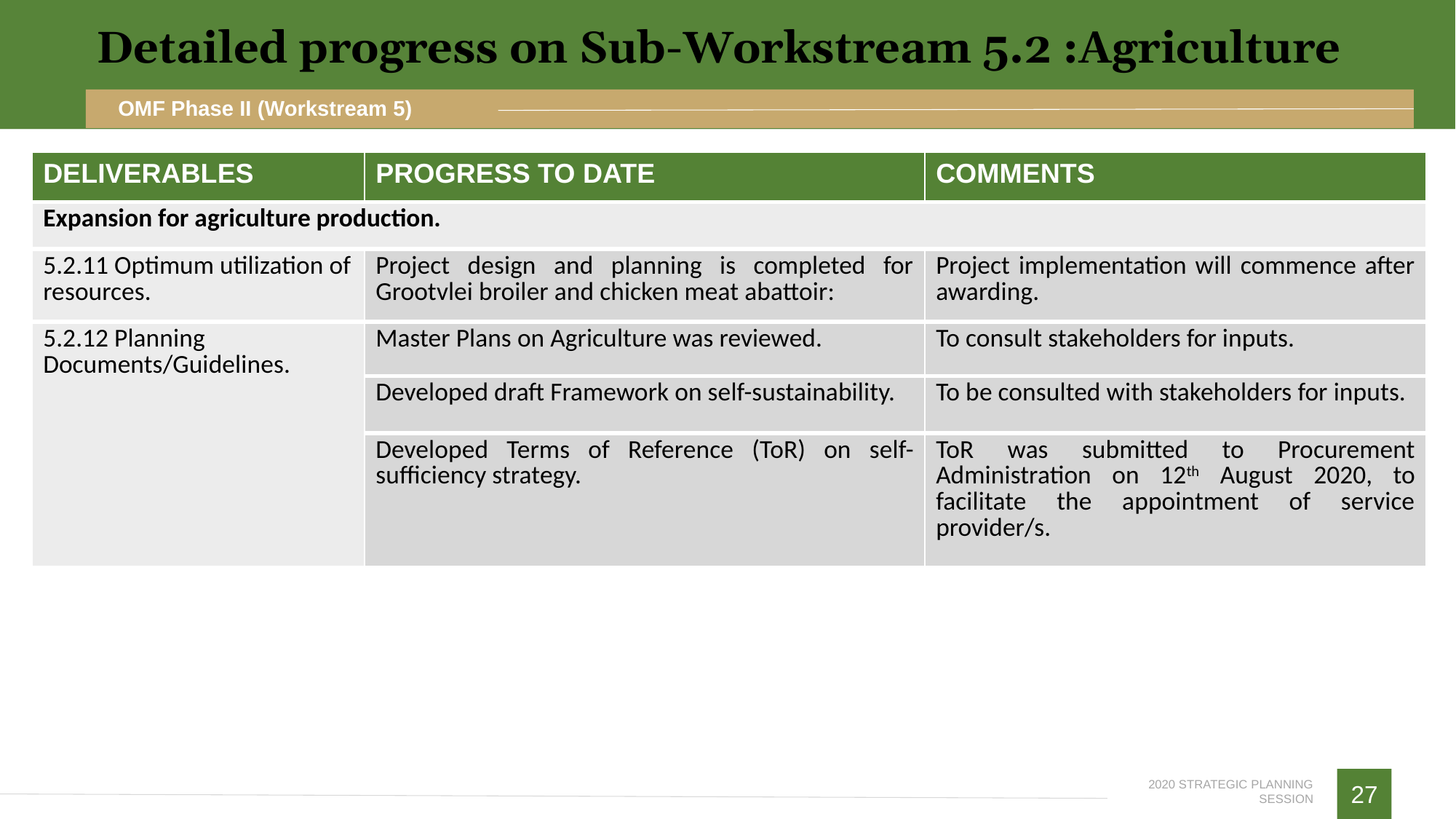

Detailed progress on Sub-Workstream 5.2 :Agriculture

OMF Phase II (Workstream 5)
| DELIVERABLES | PROGRESS TO DATE | COMMENTS |
| --- | --- | --- |
| Expansion for agriculture production. |  |  |
| 5.2.11 Optimum utilization of resources. | Project design and planning is completed for Grootvlei broiler and chicken meat abattoir: | Project implementation will commence after awarding. |
| 5.2.12 Planning Documents/Guidelines. | Master Plans on Agriculture was reviewed. | To consult stakeholders for inputs. |
|  | Developed draft Framework on self-sustainability. | To be consulted with stakeholders for inputs. |
|  | Developed Terms of Reference (ToR) on self-sufficiency strategy. | ToR was submitted to Procurement Administration on 12th August 2020, to facilitate the appointment of service provider/s. |